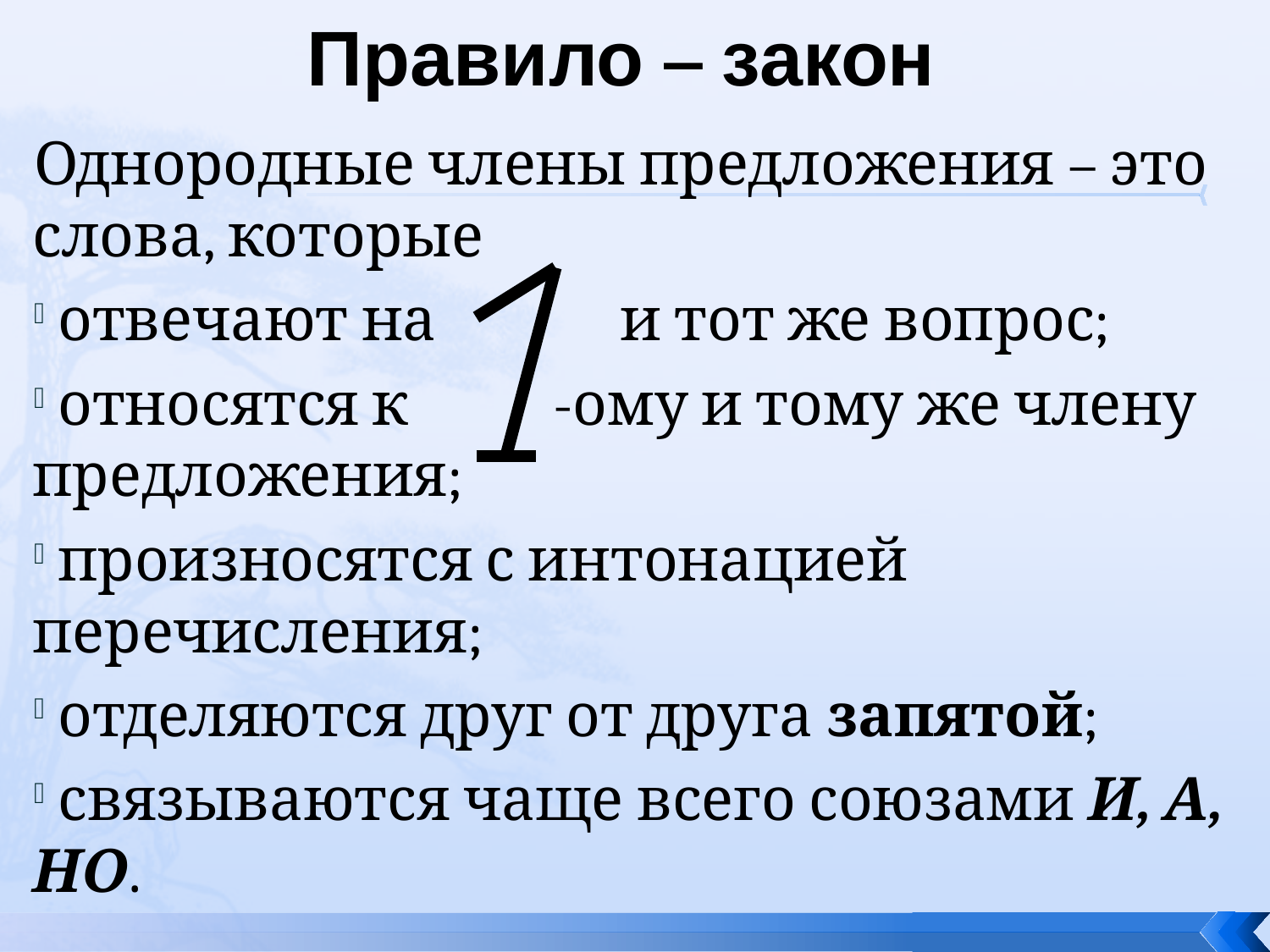

# Правило – закон
Однородные члены предложения – это слова, которые
 отвечают на              и тот же вопрос;
 относятся к           -ому и тому же члену предложения;
 произносятся с интонацией перечисления;
 отделяются друг от друга запятой;
 связываются чаще всего союзами И, А, НО.